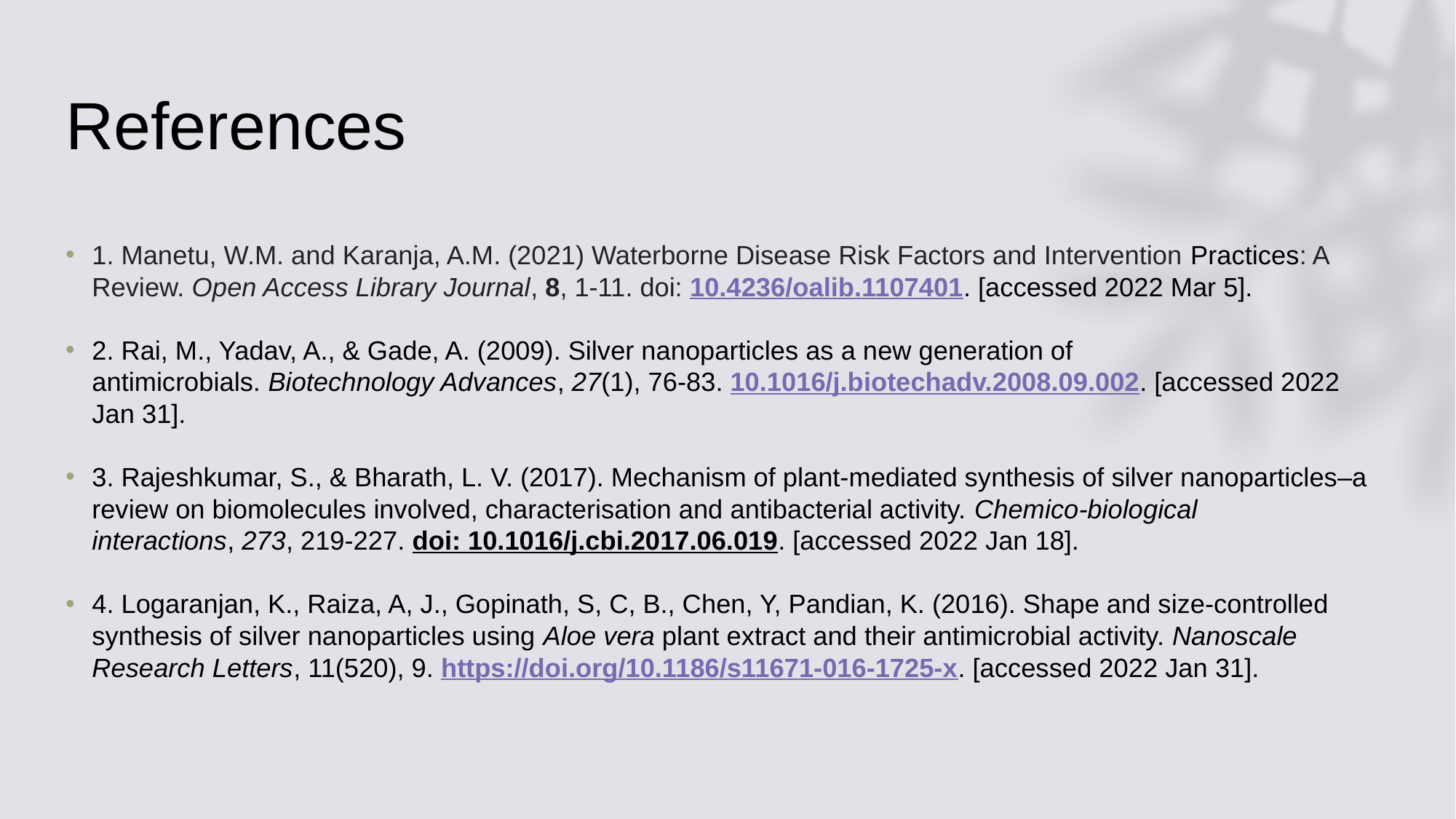

# References
1. Manetu, W.M. and Karanja, A.M. (2021) Waterborne Disease Risk Factors and Intervention Practices: A Review. Open Access Library Journal, 8, 1-11. doi: 10.4236/oalib.1107401. [accessed 2022 Mar 5].

2. Rai, M., Yadav, A., & Gade, A. (2009). Silver nanoparticles as a new generation of antimicrobials. Biotechnology Advances, 27(1), 76-83. 10.1016/j.biotechadv.2008.09.002. [accessed 2022 Jan 31].

3. Rajeshkumar, S., & Bharath, L. V. (2017). Mechanism of plant-mediated synthesis of silver nanoparticles–a review on biomolecules involved, characterisation and antibacterial activity. Chemico-biological interactions, 273, 219-227. doi: 10.1016/j.cbi.2017.06.019. [accessed 2022 Jan 18].

4. Logaranjan, K., Raiza, A, J., Gopinath, S, C, B., Chen, Y, Pandian, K. (2016). Shape and size-controlled synthesis of silver nanoparticles using Aloe vera plant extract and their antimicrobial activity. Nanoscale Research Letters, 11(520), 9. https://doi.org/10.1186/s11671-016-1725-x. [accessed 2022 Jan 31].